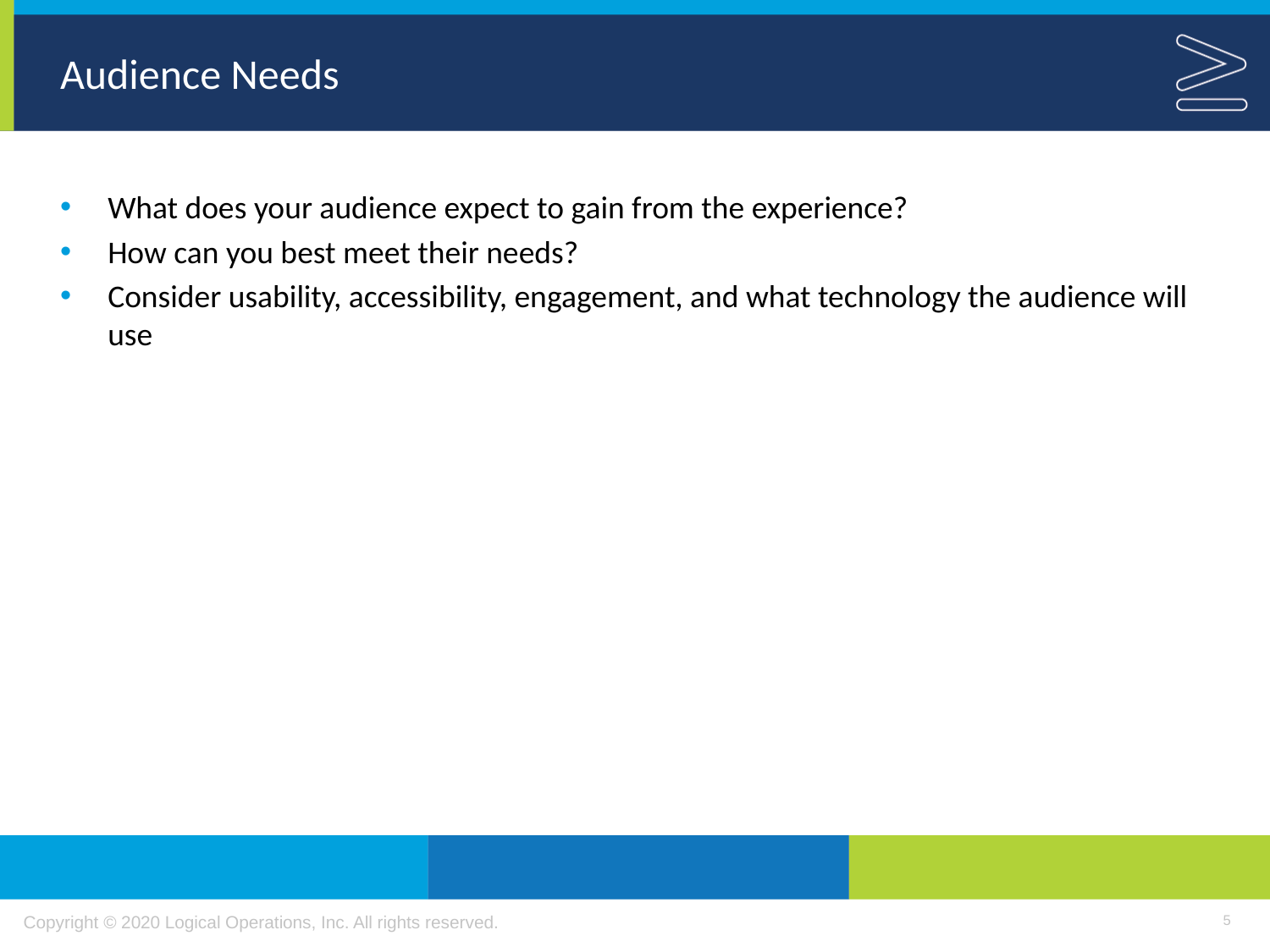

# Audience Needs
What does your audience expect to gain from the experience?
How can you best meet their needs?
Consider usability, accessibility, engagement, and what technology the audience will use
5